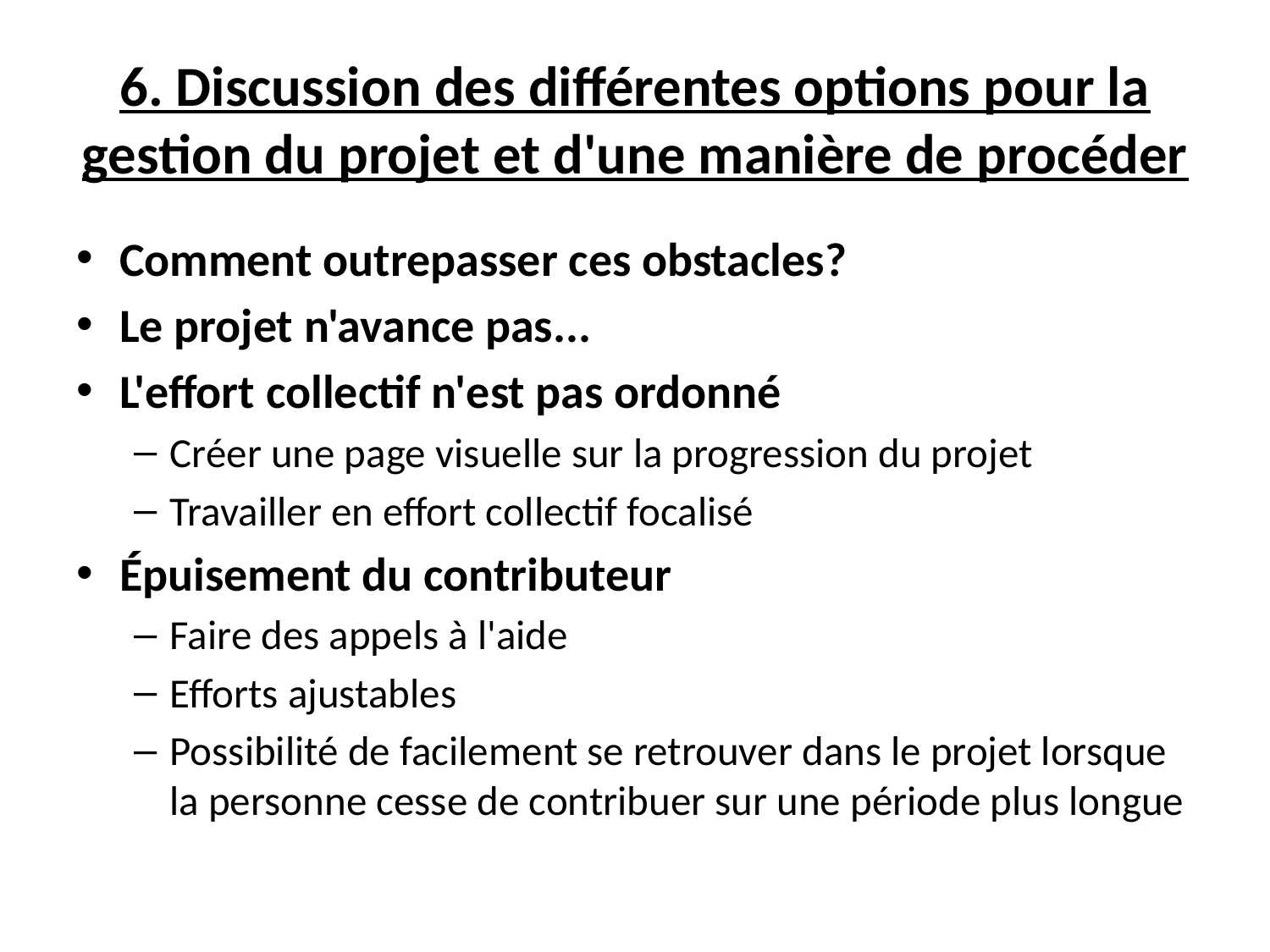

# 6. Discussion des différentes options pour la gestion du projet et d'une manière de procéder
Comment outrepasser ces obstacles?
Le projet n'avance pas...
L'effort collectif n'est pas ordonné
Créer une page visuelle sur la progression du projet
Travailler en effort collectif focalisé
Épuisement du contributeur
Faire des appels à l'aide
Efforts ajustables
Possibilité de facilement se retrouver dans le projet lorsque la personne cesse de contribuer sur une période plus longue